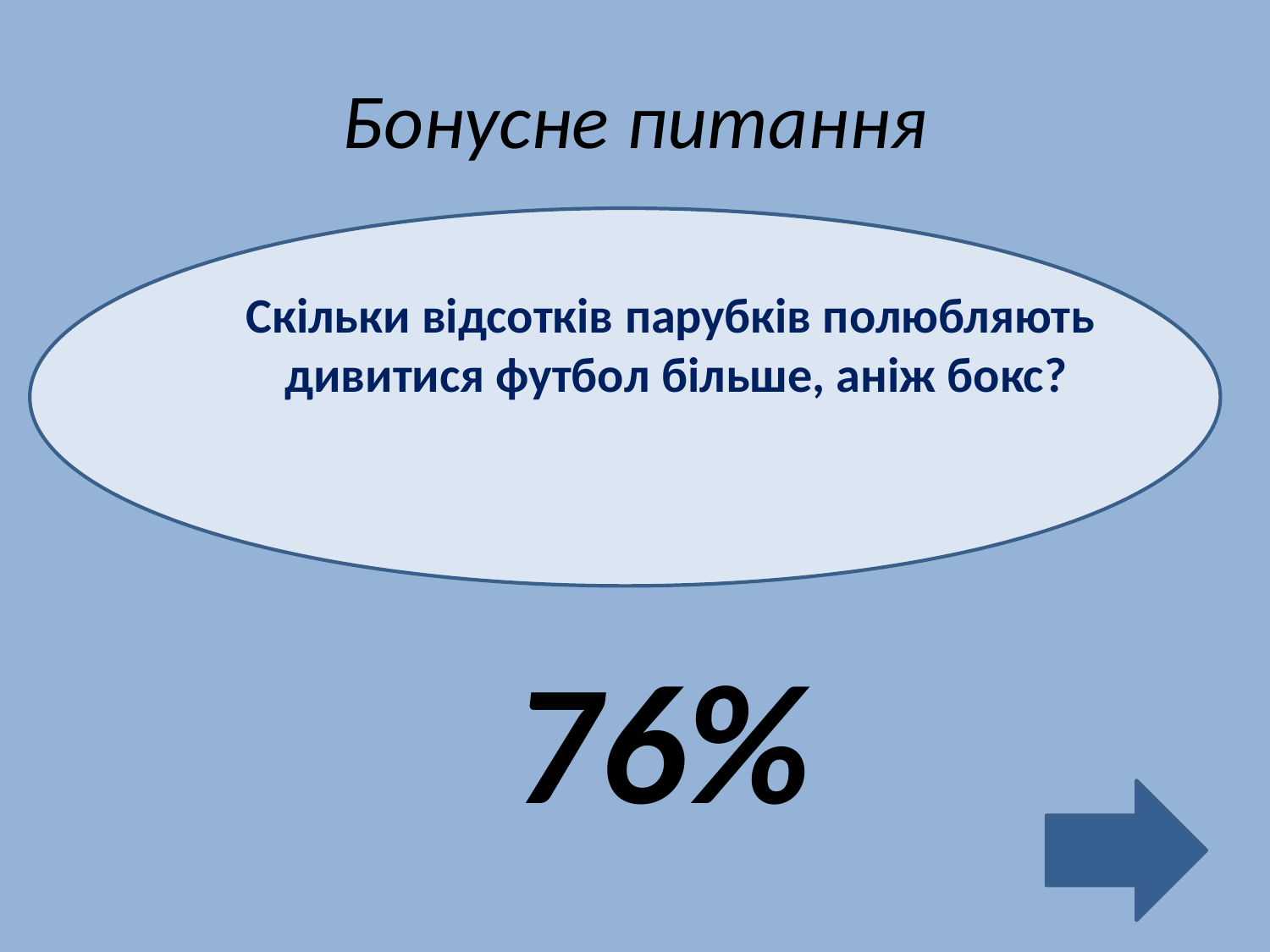

# Бонусне питання

76%
Скільки відсотків парубків полюбляють
дивитися футбол більше, аніж бокс?